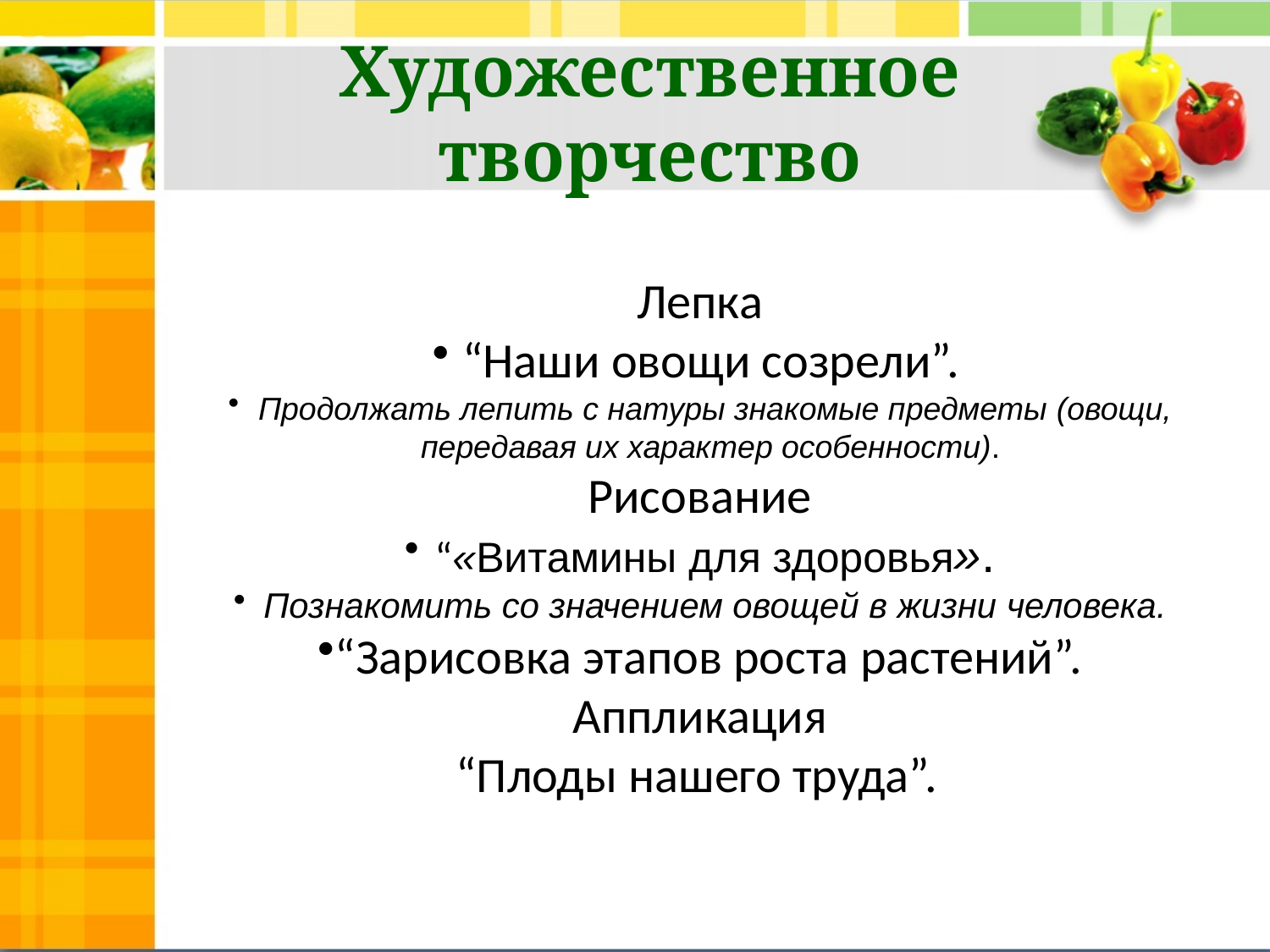

# Художественное творчество
Лепка
“Наши овощи созрели”.
Продолжать лепить с натуры знакомые предметы (овощи, передавая их характер особенности).
Рисование
“«Витамины для здоровья».
Познакомить со значением овощей в жизни человека.
“Зарисовка этапов роста растений”.
Аппликация
“Плоды нашего труда”.